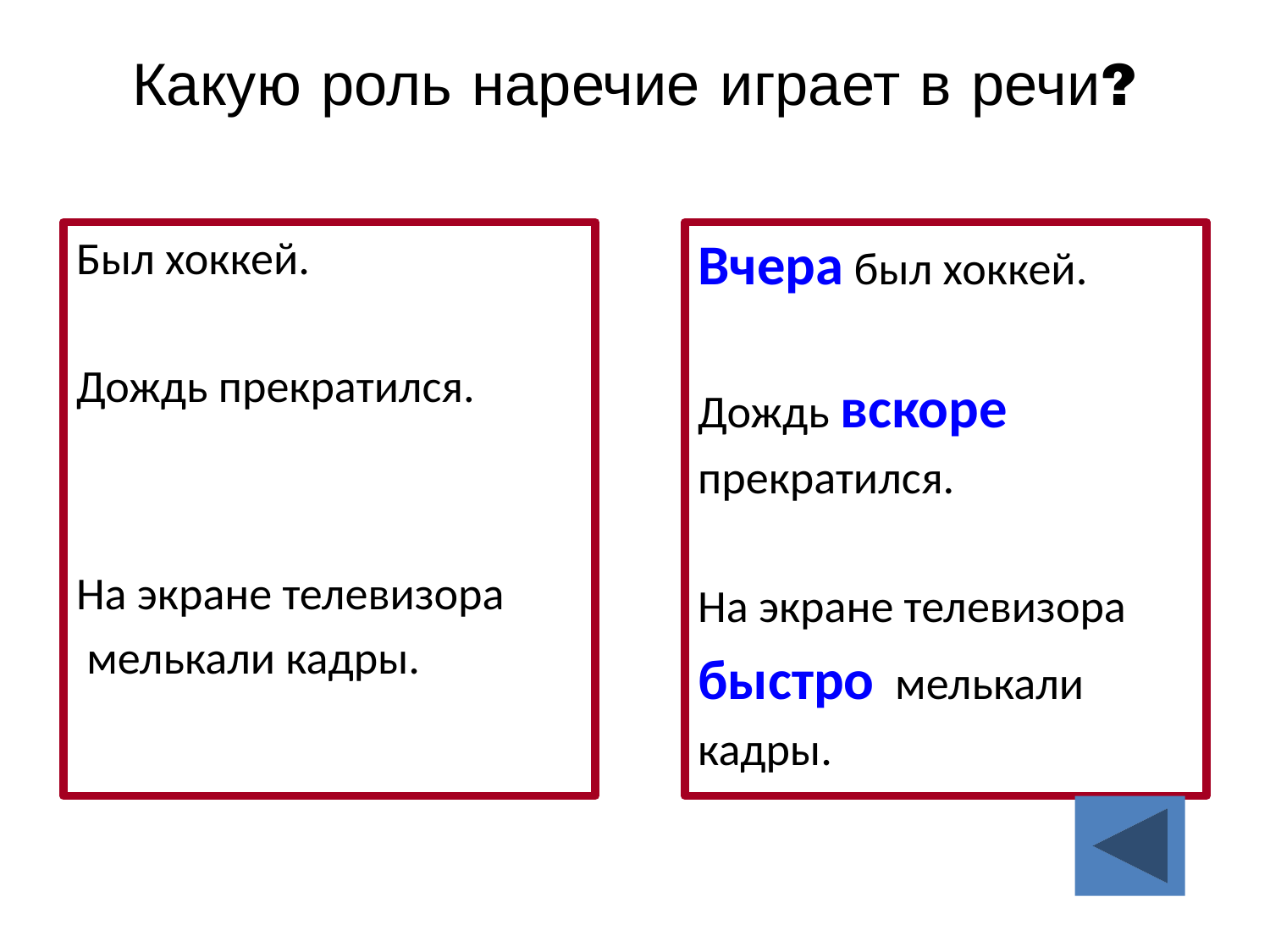

# Какую роль наречие играет в речи?
Был хоккей.

Дождь прекратился.

На экране телевизора
 мелькали кадры.
Вчера был хоккей.

Дождь вскоре
прекратился.

На экране телевизора
быстро  мелькали
кадры.